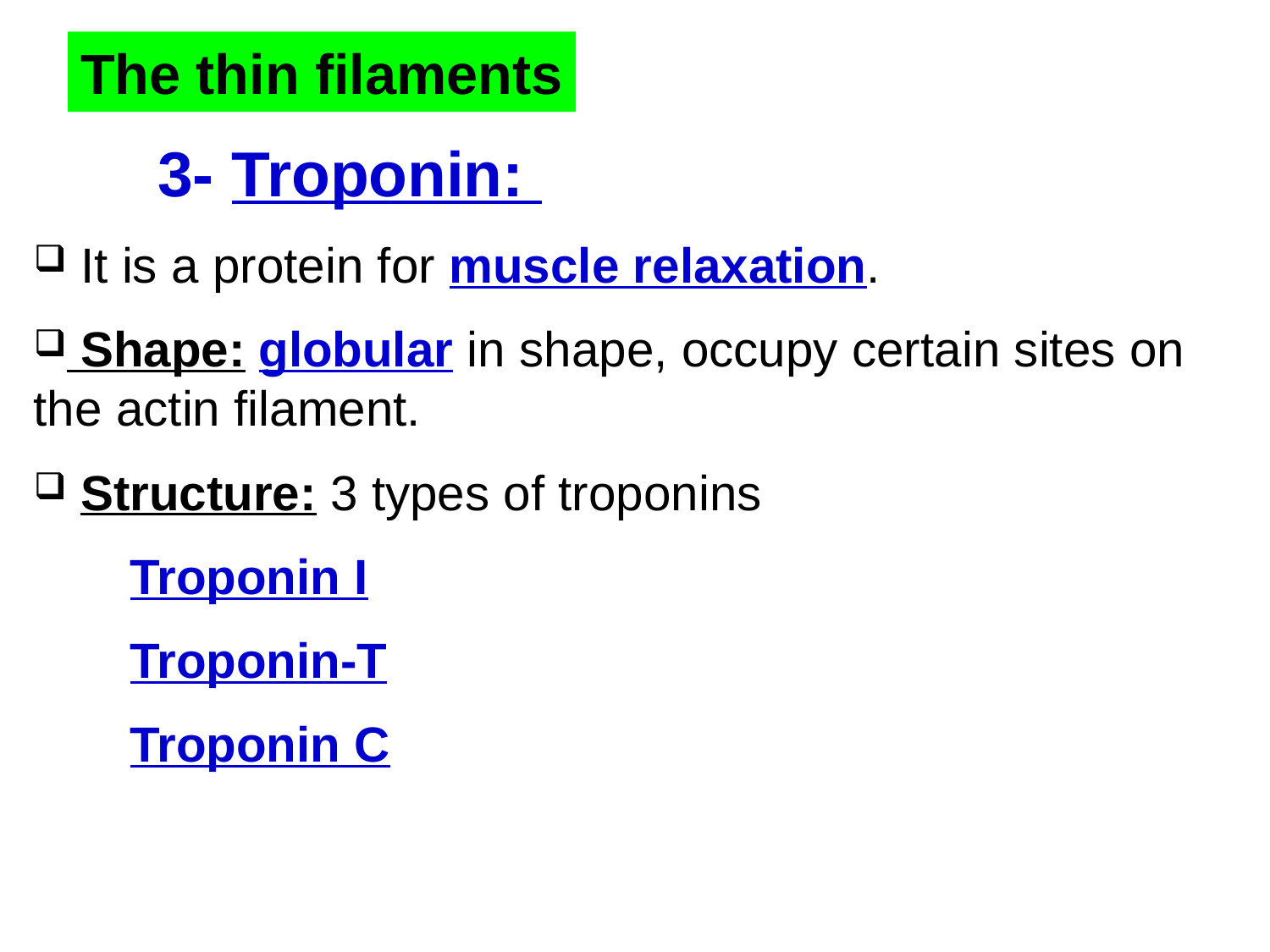

The thin filaments
         3- Troponin:
 It is a protein for muscle relaxation.
 Shape: globular in shape, occupy certain sites on the actin filament.
 Structure: 3 types of troponins
       Troponin I
       Troponin-T
       Troponin C